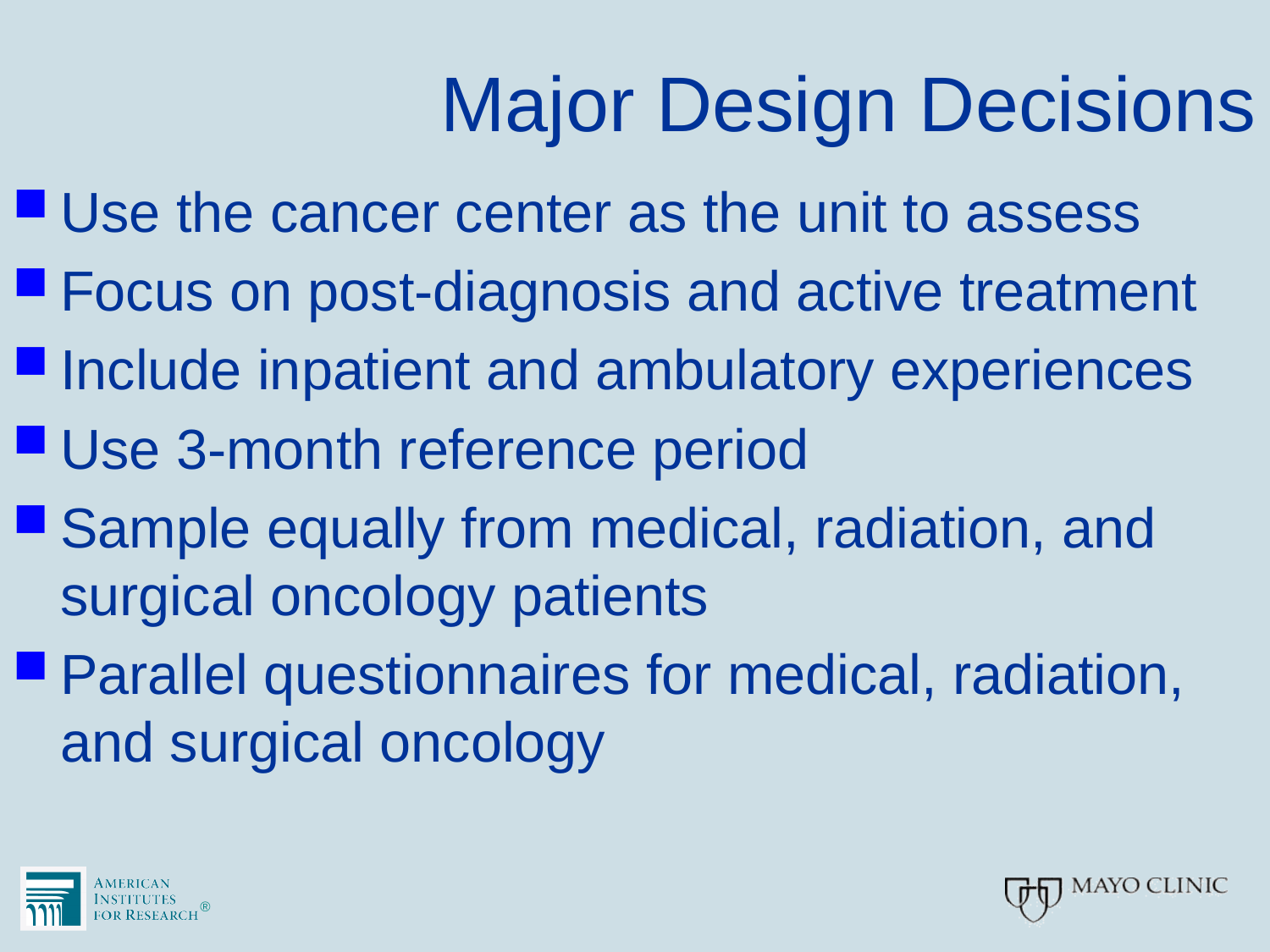

# Major Design Decisions
Use the cancer center as the unit to assess
Focus on post-diagnosis and active treatment
Include inpatient and ambulatory experiences
Use 3-month reference period
Sample equally from medical, radiation, and surgical oncology patients
Parallel questionnaires for medical, radiation, and surgical oncology